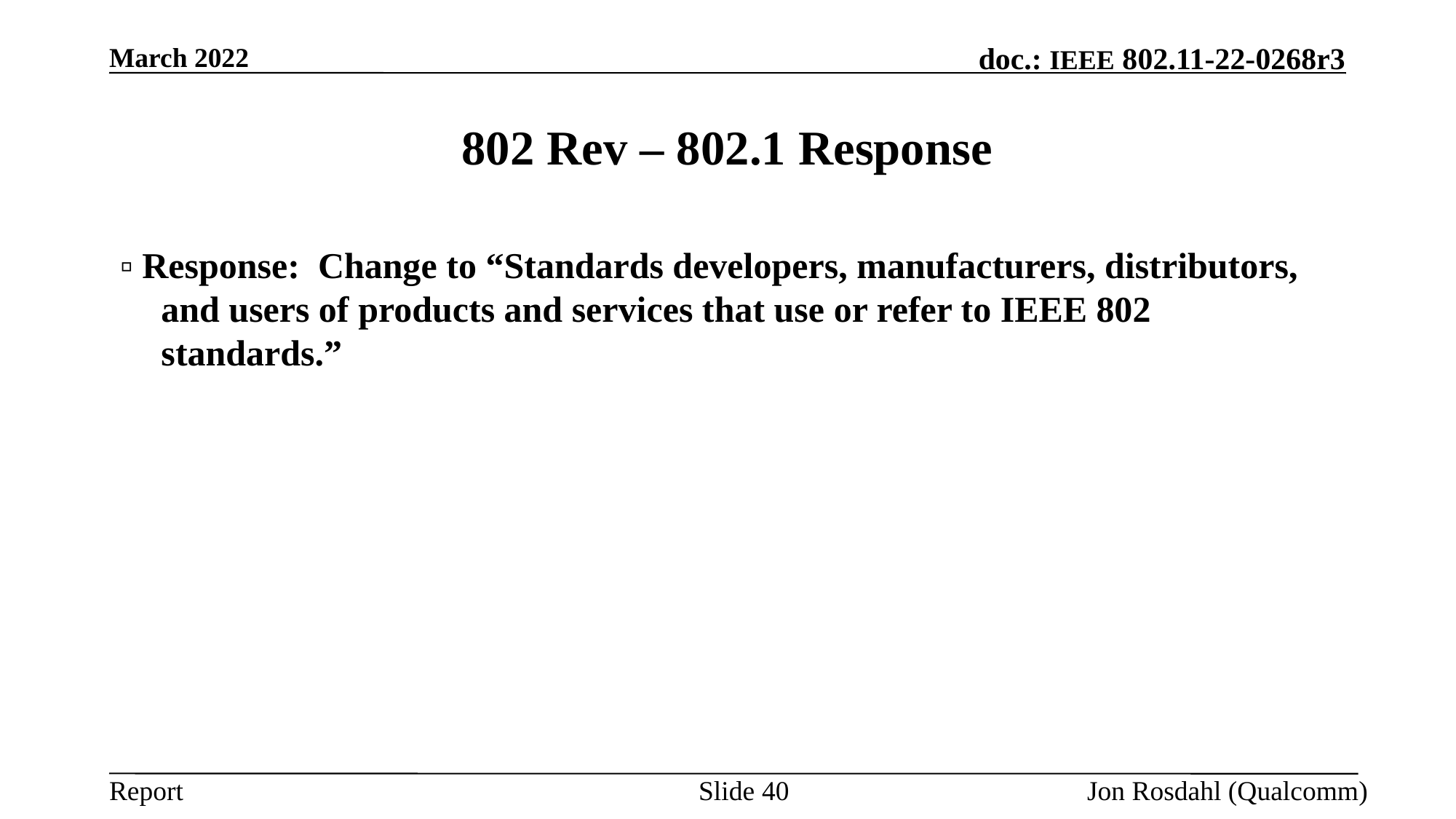

March 2022
# 802 Rev – 802.1 Response
▫ Response:  Change to “Standards developers, manufacturers, distributors, and users of products and services that use or refer to IEEE 802 standards.”
Slide 40
Jon Rosdahl (Qualcomm)